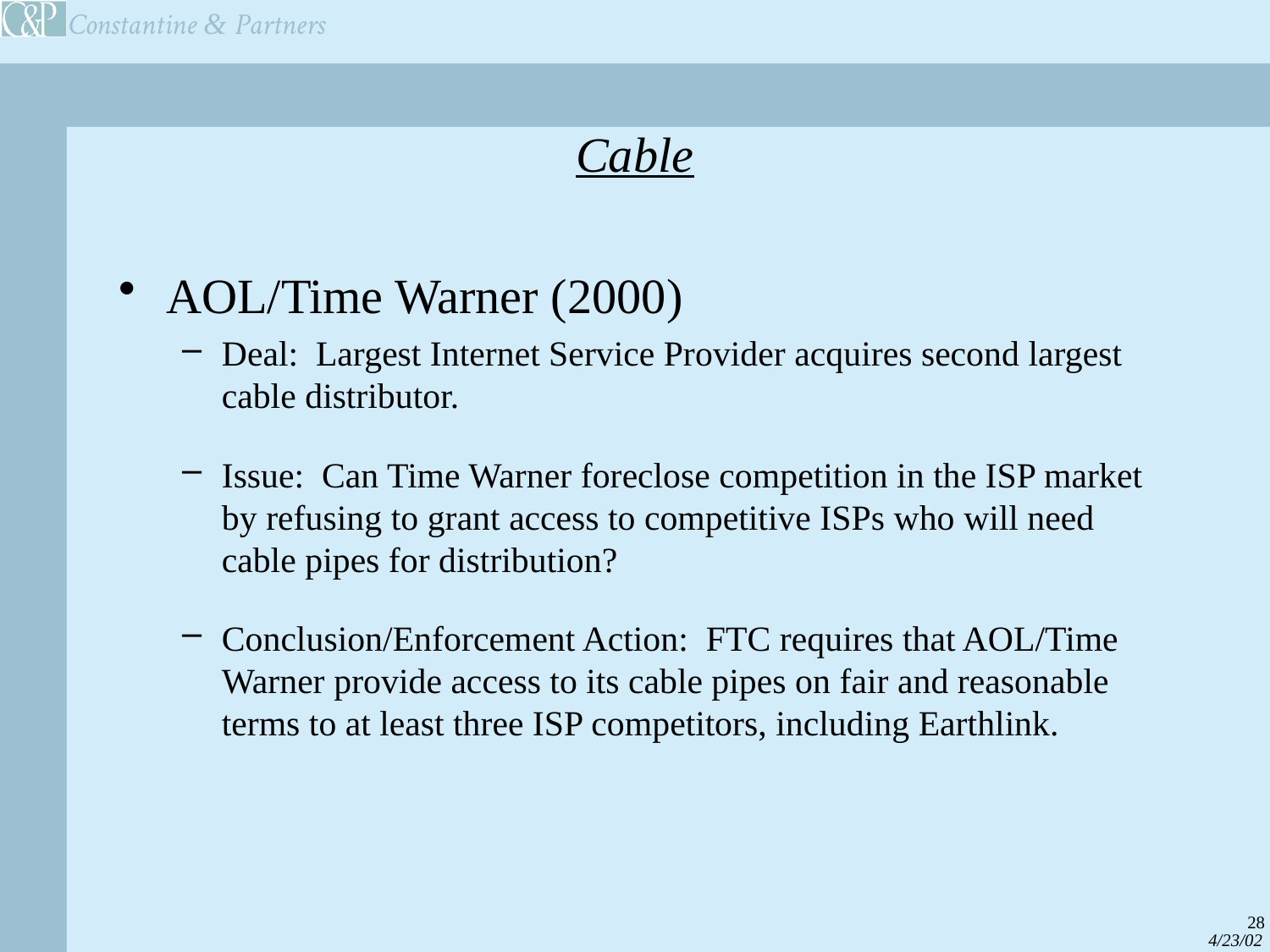

# Cable
AOL/Time Warner (2000)
Deal:  Largest Internet Service Provider acquires second largest cable distributor.

Issue:  Can Time Warner foreclose competition in the ISP market by refusing to grant access to competitive ISPs who will need cable pipes for distribution?

Conclusion/Enforcement Action:  FTC requires that AOL/Time Warner provide access to its cable pipes on fair and reasonable terms to at least three ISP competitors, including Earthlink.